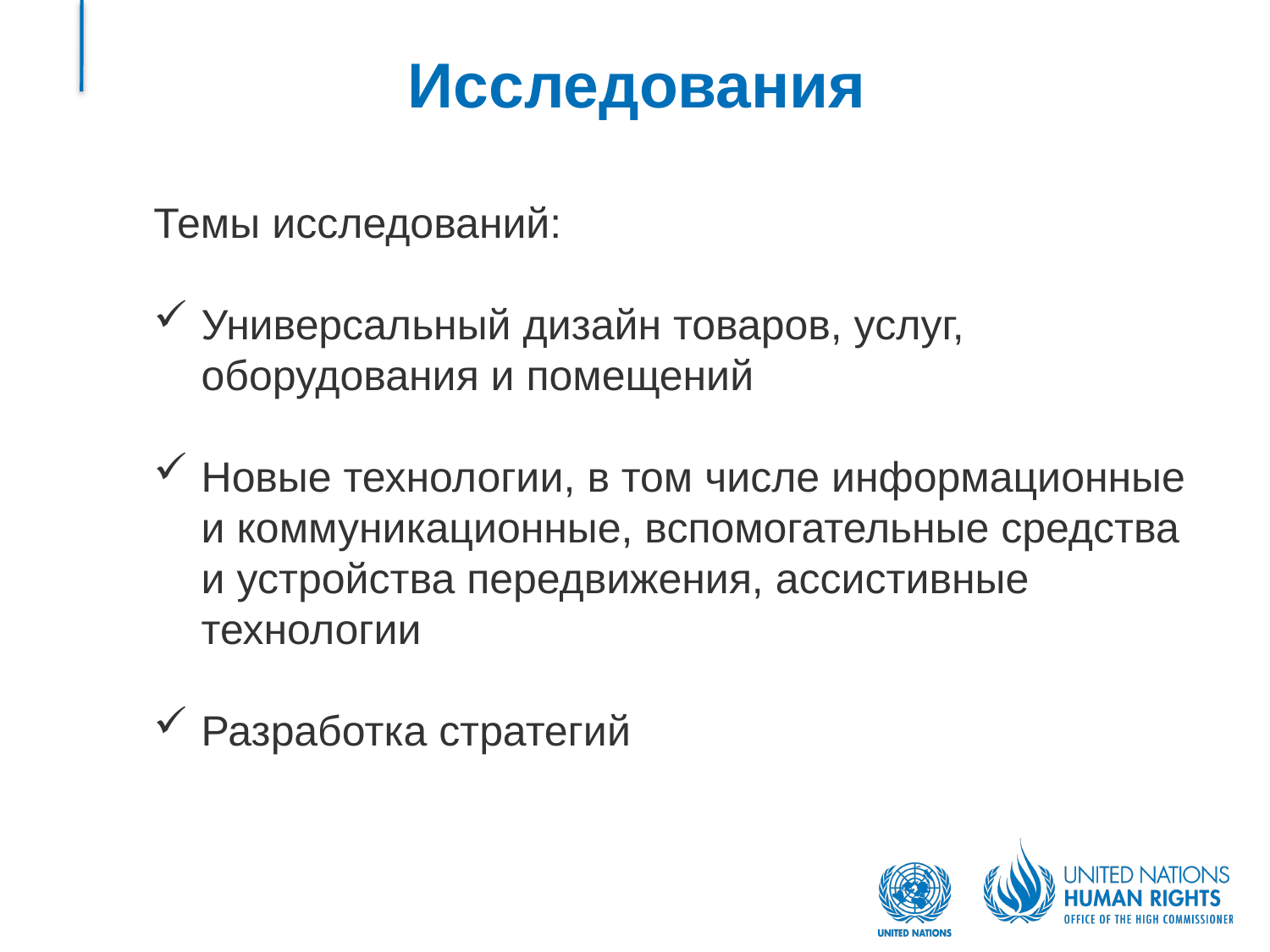

# Исследования
Темы исследований:

Универсальный дизайн товаров, услуг, оборудования и помещений

Новые технологии, в том числе информационные и коммуникационные, вспомогательные средства и устройства передвижения, ассистивные технологии

Разработка стратегий